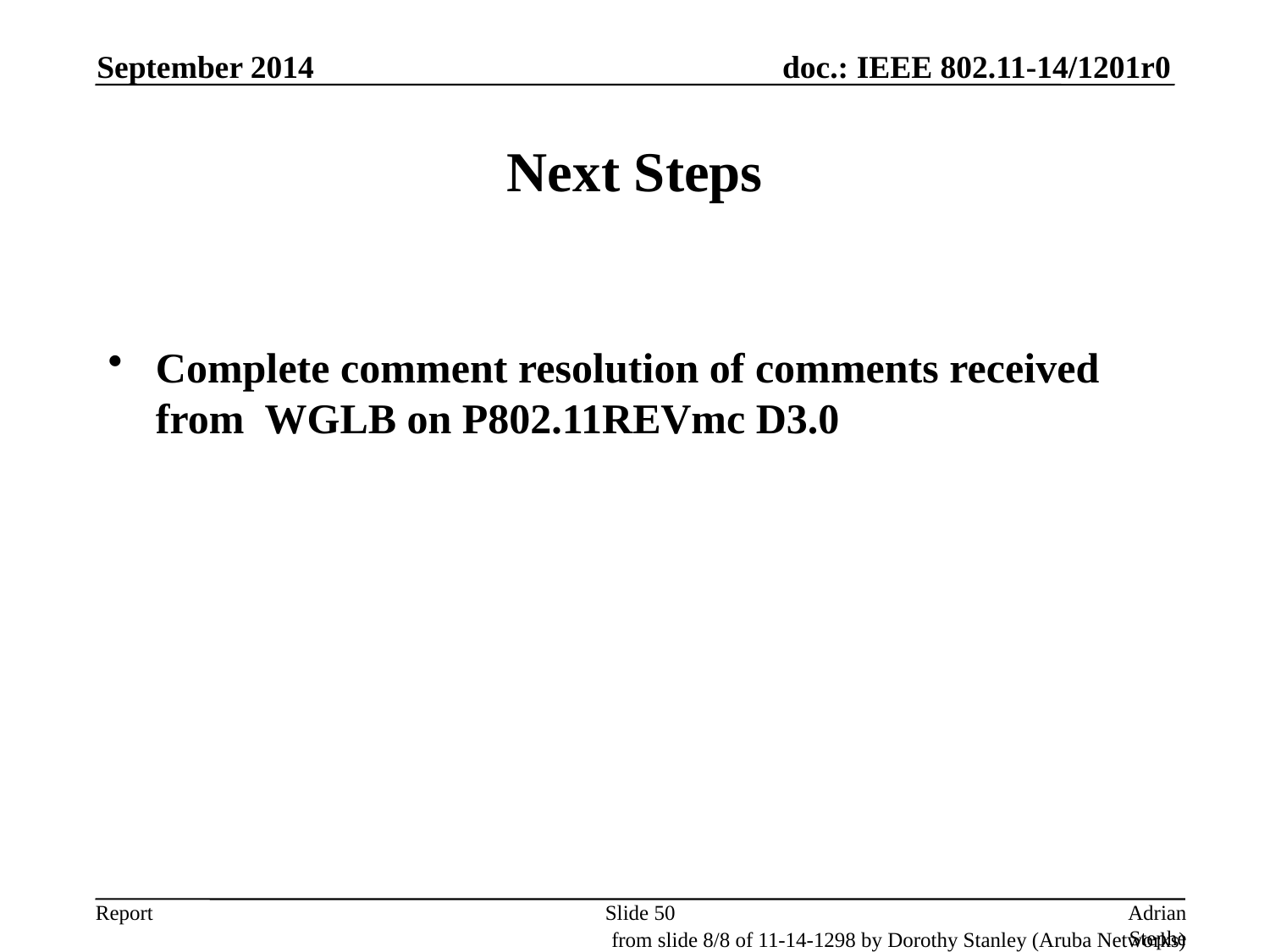

September 2014
# Next Steps

Complete comment resolution of comments received from  WGLB on P802.11REVmc D3.0
Slide 50
Adrian Stephens, Intel Corporation
from slide 8/8 of 11-14-1298 by Dorothy Stanley (Aruba Networks)